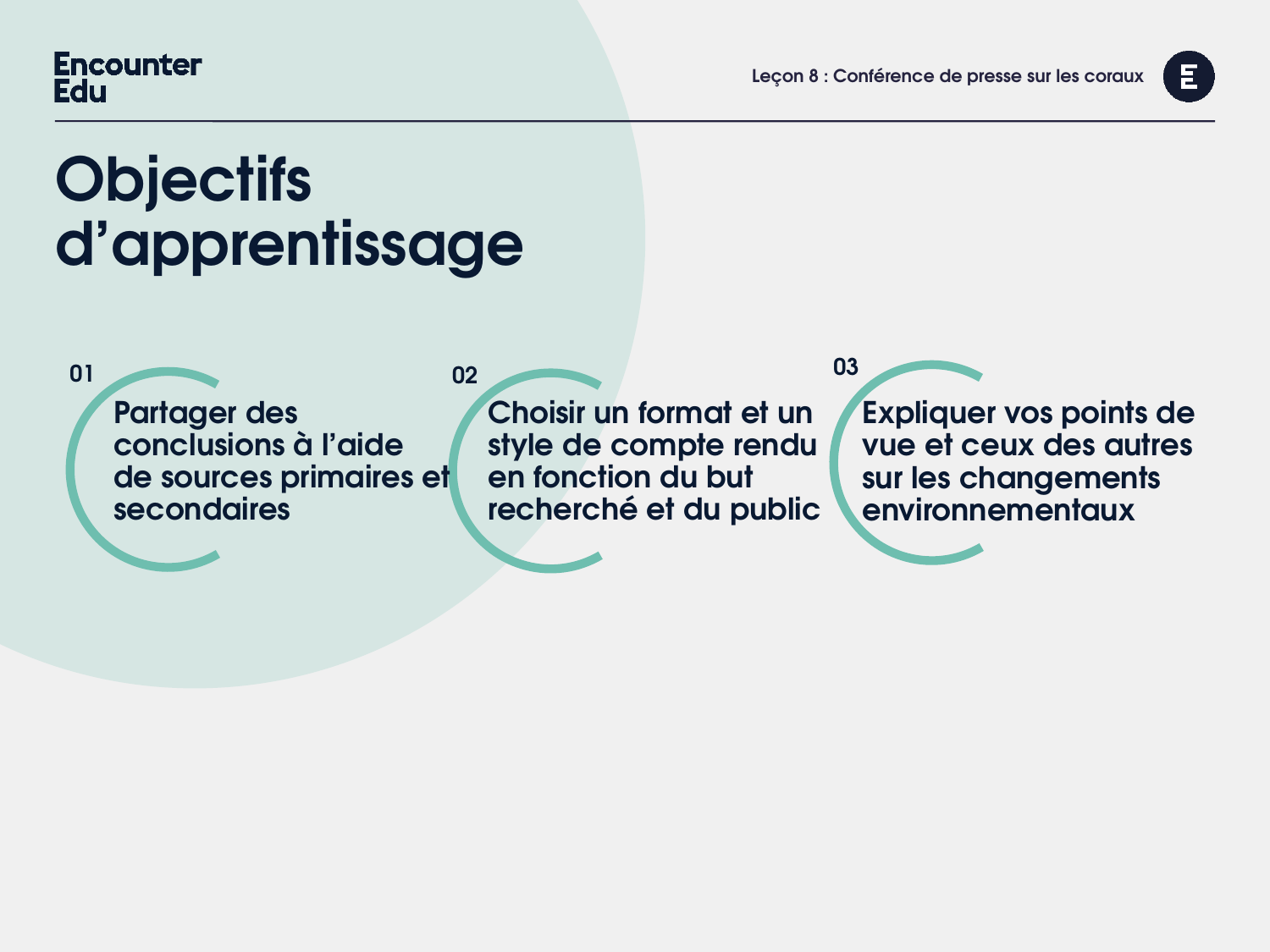

# Leçon 8 : Conférence de presse sur les coraux
Objectifs d’apprentissage
Partager des conclusions à l’aide de sources primaires et secondaires
Choisir un format et un style de compte rendu en fonction du but recherché et du public
Expliquer vos points de vue et ceux des autres sur les changements environnementaux